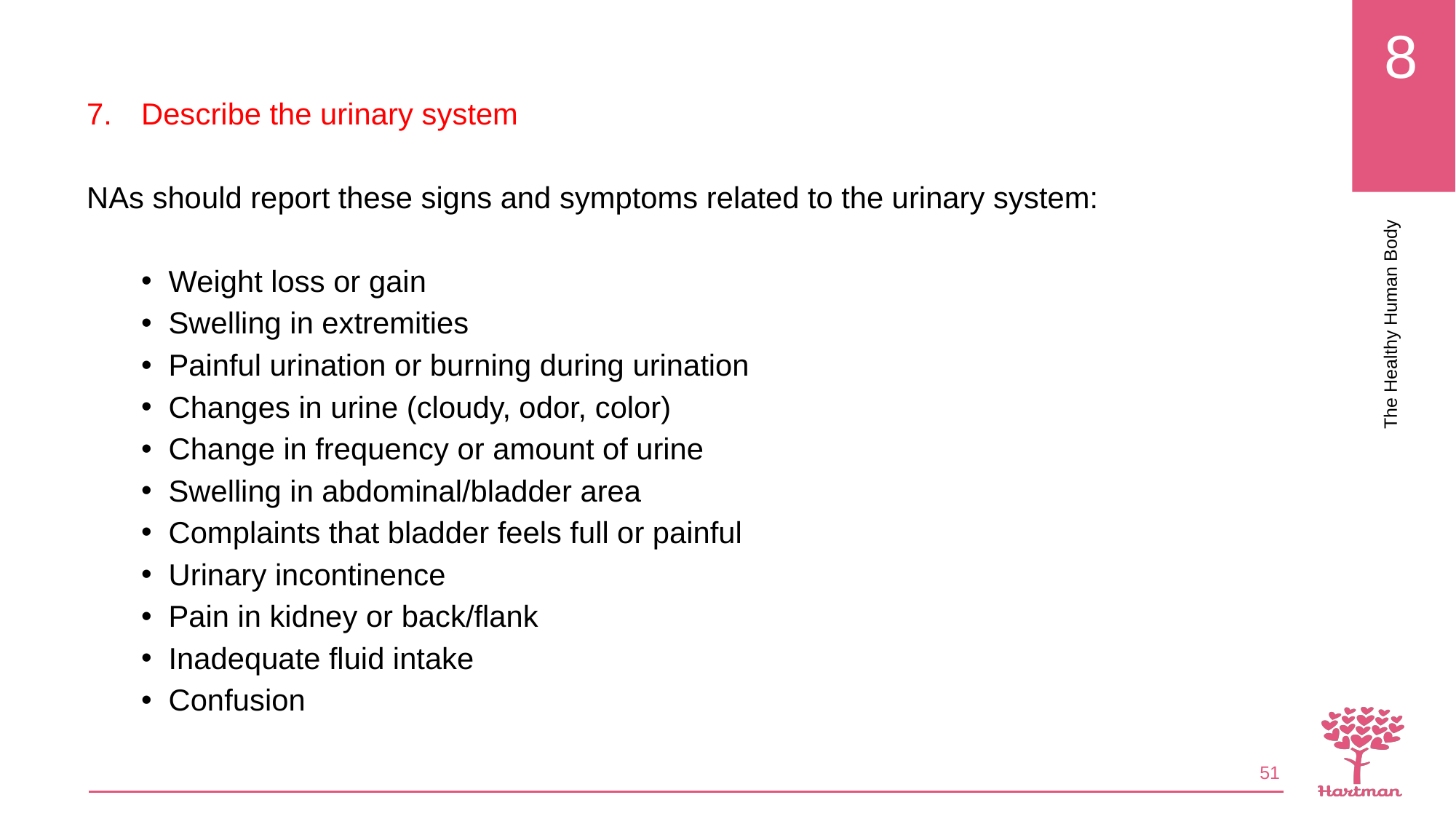

Describe the urinary system

NAs should report these signs and symptoms related to the urinary system:

Weight loss or gain
Swelling in extremities
Painful urination or burning during urination
Changes in urine (cloudy, odor, color)
Change in frequency or amount of urine
Swelling in abdominal/bladder area
Complaints that bladder feels full or painful
Urinary incontinence
Pain in kidney or back/flank
Inadequate fluid intake
Confusion
51